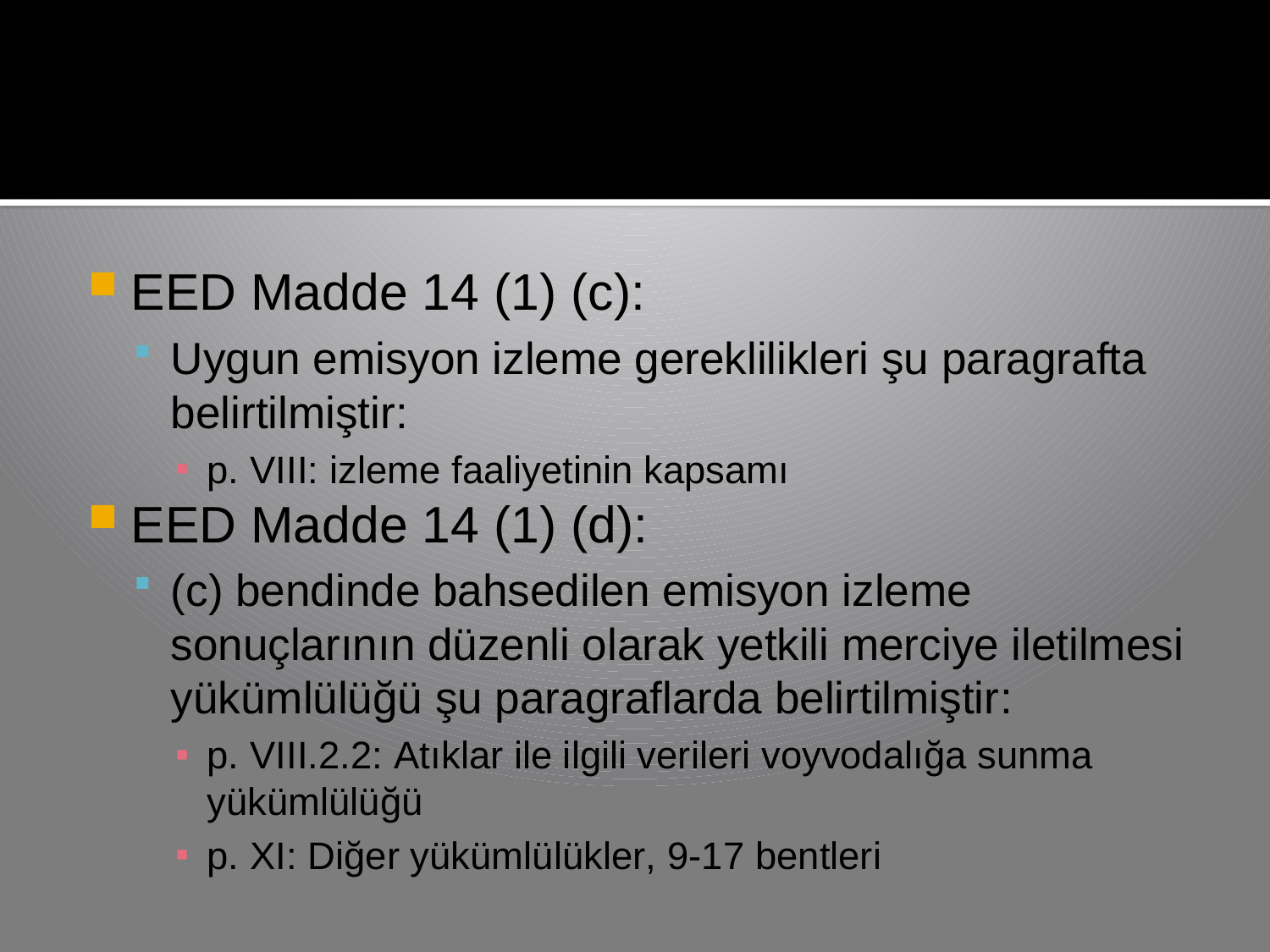

#
EED Madde 14 (1) (c):
Uygun emisyon izleme gereklilikleri şu paragrafta belirtilmiştir:
p. VIII: izleme faaliyetinin kapsamı
EED Madde 14 (1) (d):
(c) bendinde bahsedilen emisyon izleme sonuçlarının düzenli olarak yetkili merciye iletilmesi yükümlülüğü şu paragraflarda belirtilmiştir:
p. VIII.2.2: Atıklar ile ilgili verileri voyvodalığa sunma yükümlülüğü
p. XI: Diğer yükümlülükler, 9-17 bentleri